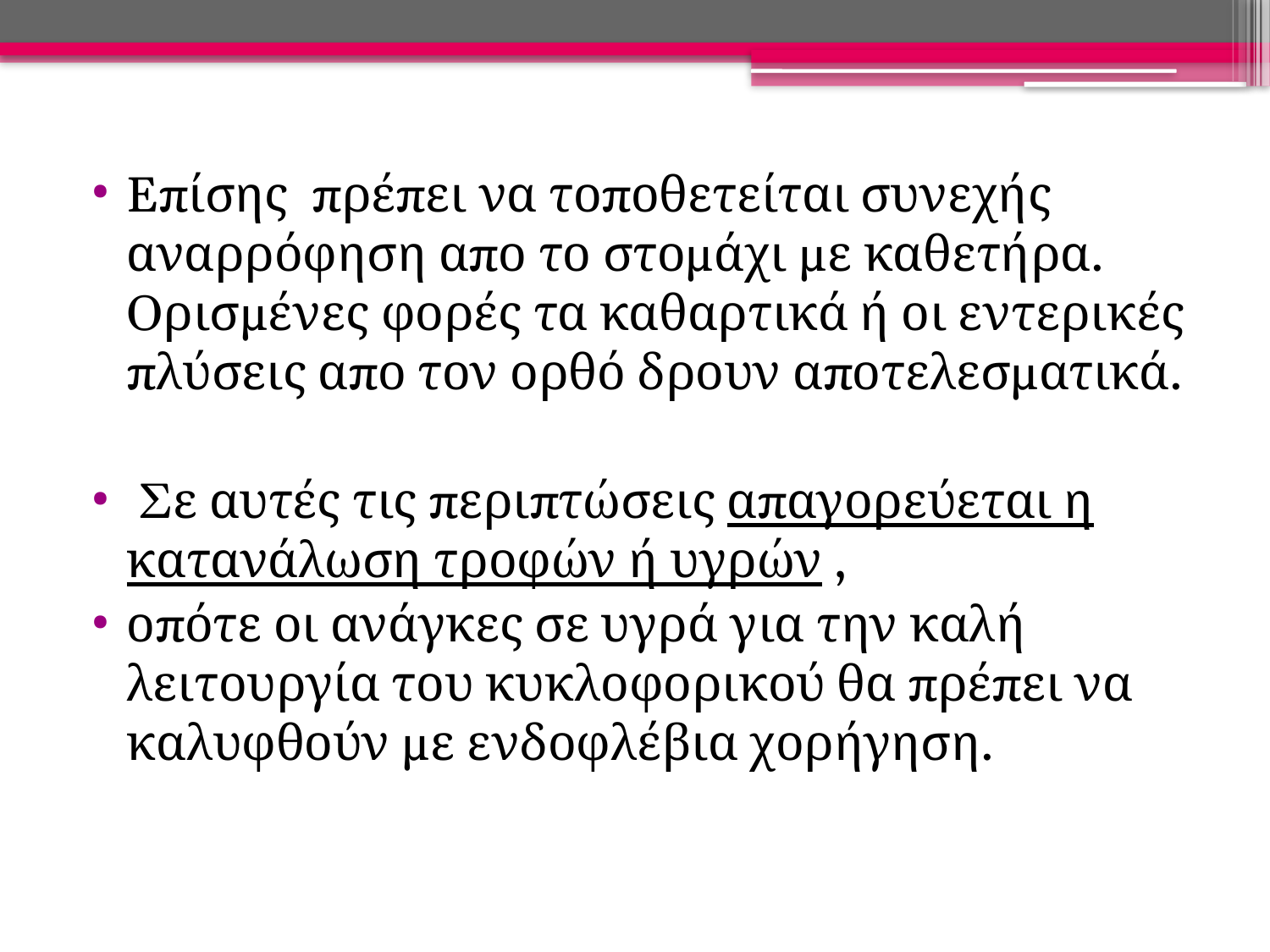

Επίσης  πρέπει να τοποθετείται συνεχής αναρρόφηση απο το στομάχι με καθετήρα. Ορισμένες φορές τα καθαρτικά ή οι εντερικές πλύσεις απο τον ορθό δρουν αποτελεσματικά.

 Σε αυτές τις περιπτώσεις απαγορεύεται η κατανάλωση τροφών ή υγρών ,
οπότε οι ανάγκες σε υγρά για την καλή λειτουργία του κυκλοφορικού θα πρέπει να καλυφθούν με ενδοφλέβια χορήγηση.